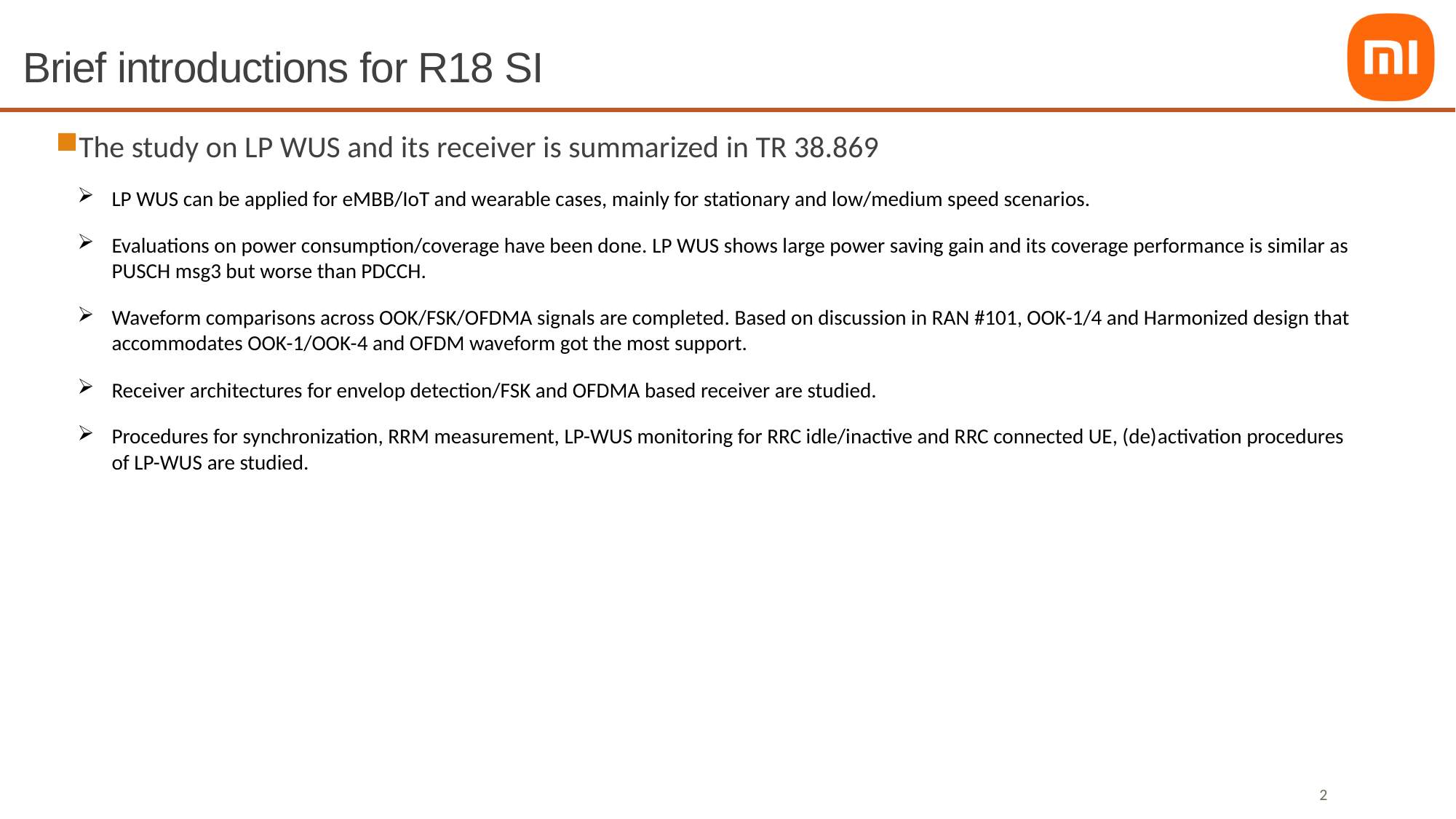

# Brief introductions for R18 SI
The study on LP WUS and its receiver is summarized in TR 38.869
LP WUS can be applied for eMBB/IoT and wearable cases, mainly for stationary and low/medium speed scenarios.
Evaluations on power consumption/coverage have been done. LP WUS shows large power saving gain and its coverage performance is similar as PUSCH msg3 but worse than PDCCH.
Waveform comparisons across OOK/FSK/OFDMA signals are completed. Based on discussion in RAN #101, OOK-1/4 and Harmonized design that accommodates OOK-1/OOK-4 and OFDM waveform got the most support.
Receiver architectures for envelop detection/FSK and OFDMA based receiver are studied.
Procedures for synchronization, RRM measurement, LP-WUS monitoring for RRC idle/inactive and RRC connected UE, (de)activation procedures of LP-WUS are studied.